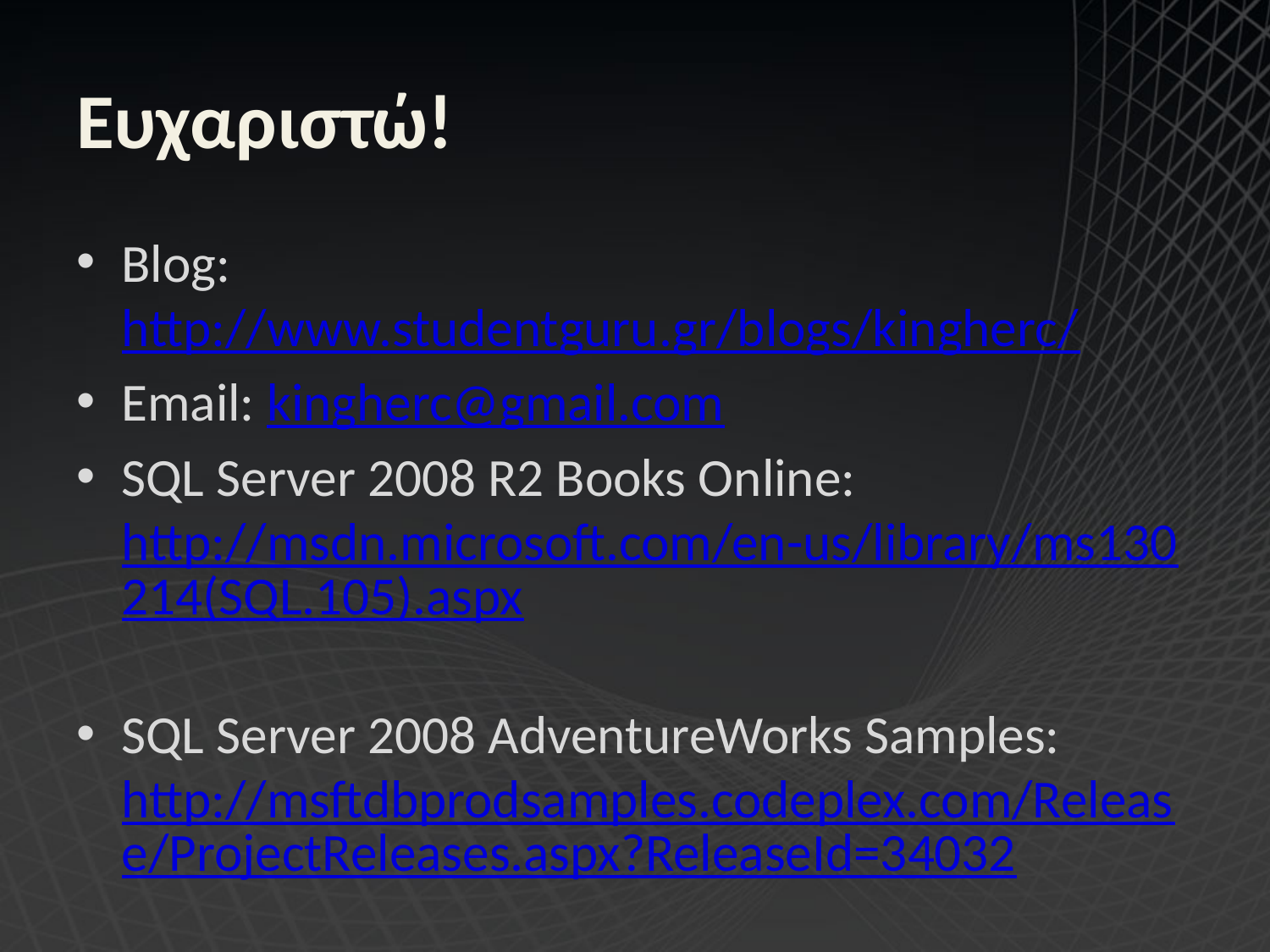

# Ευχαριστώ!
Blog: http://www.studentguru.gr/blogs/kingherc/
Email: kingherc@gmail.com
SQL Server 2008 R2 Books Online: http://msdn.microsoft.com/en-us/library/ms130214(SQL.105).aspx
SQL Server 2008 AdventureWorks Samples:
http://msftdbprodsamples.codeplex.com/Release/ProjectReleases.aspx?ReleaseId=34032